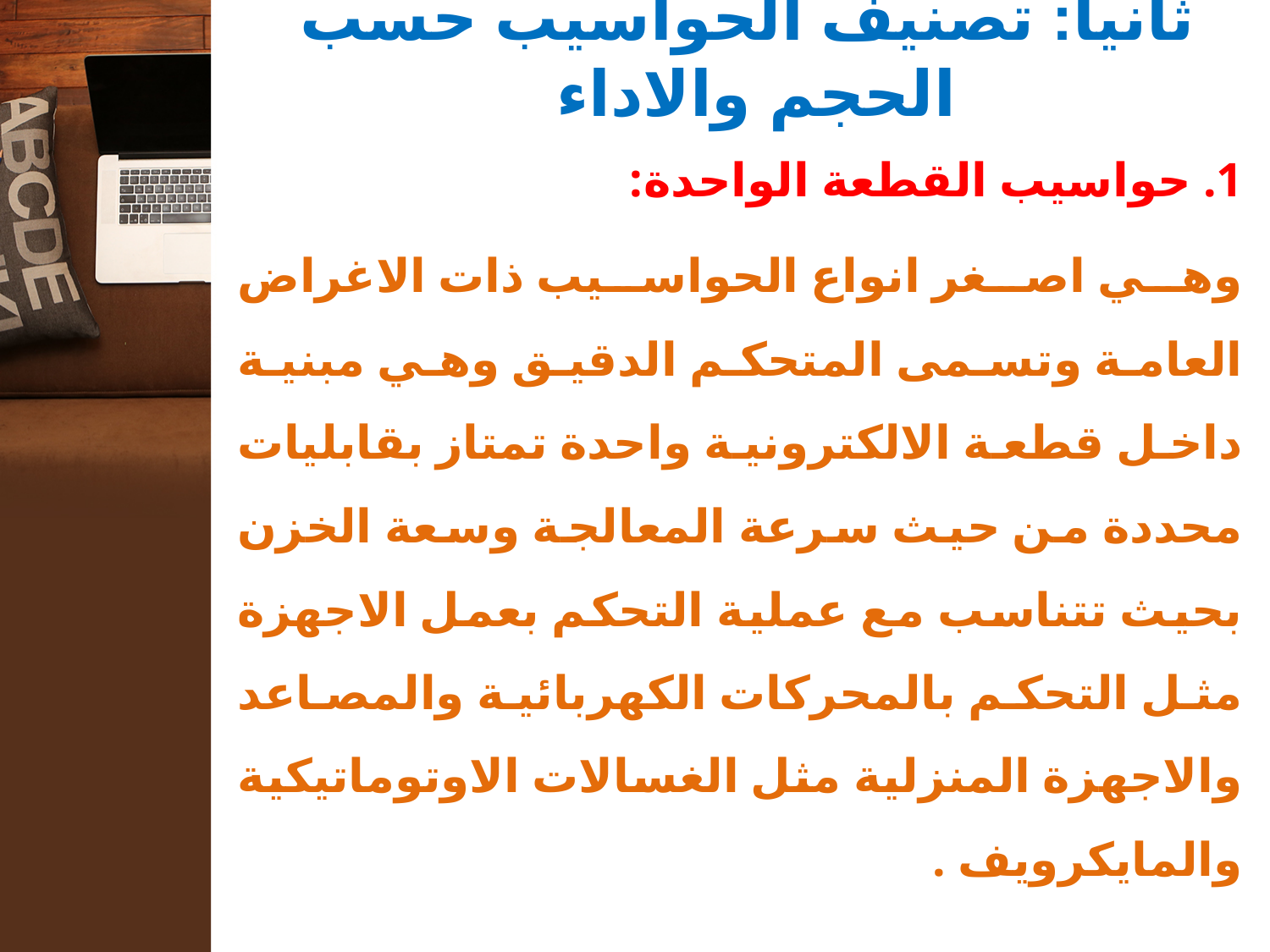

# ثانيأ: تصنيف الحواسيب حسب الحجم والاداء
1. حواسيب القطعة الواحدة:
وهي اصغر انواع الحواسيب ذات الاغراض العامة وتسمى المتحكم الدقيق وهي مبنية داخل قطعة الالكترونية واحدة تمتاز بقابليات محددة من حيث سرعة المعالجة وسعة الخزن بحيث تتناسب مع عملية التحكم بعمل الاجهزة مثل التحكم بالمحركات الكهربائية والمصاعد والاجهزة المنزلية مثل الغسالات الاوتوماتيكية والمايكرويف .